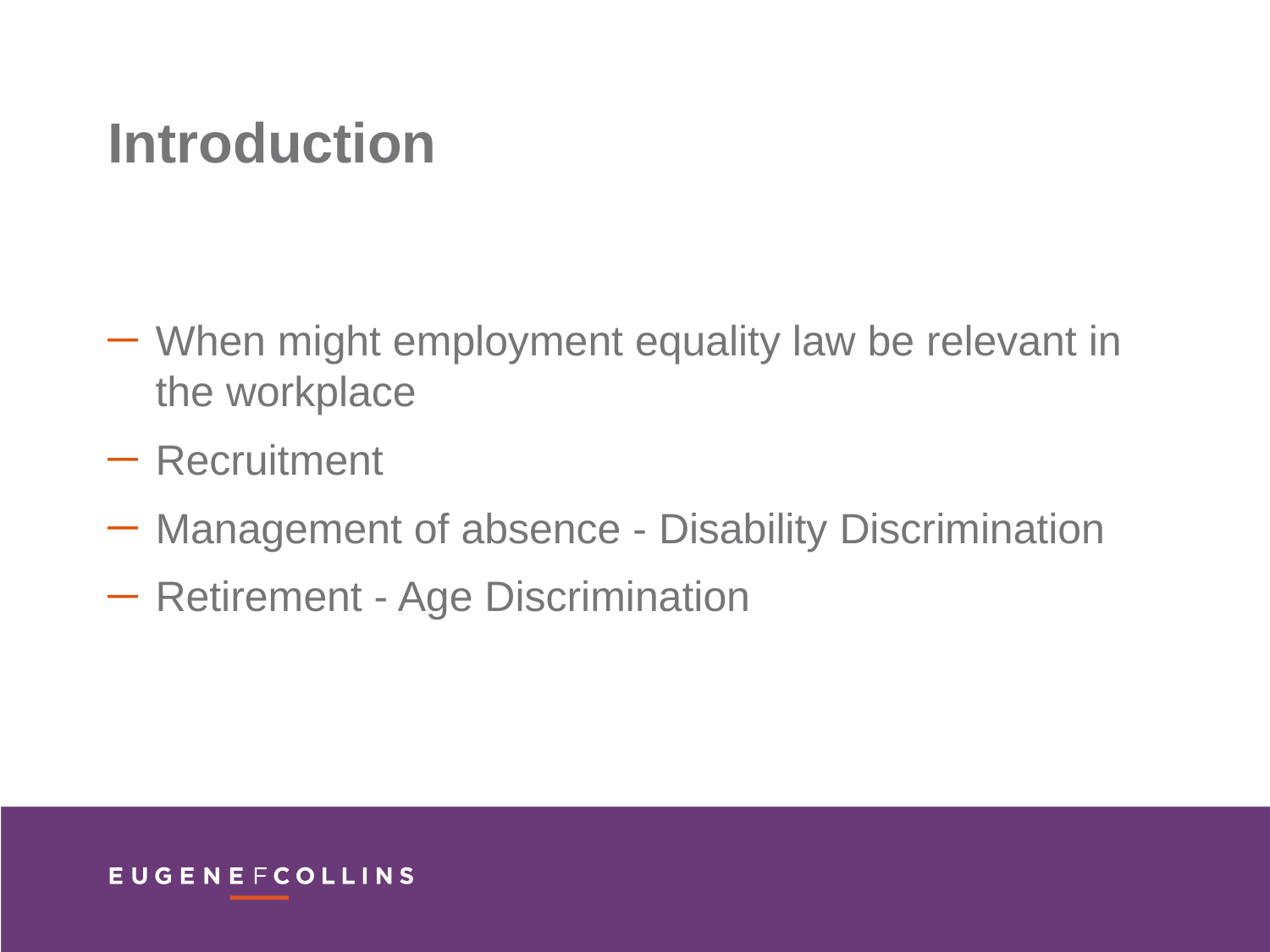

Introduction
When might employment equality law be relevant in the workplace
Recruitment
Management of absence - Disability Discrimination
Retirement - Age Discrimination